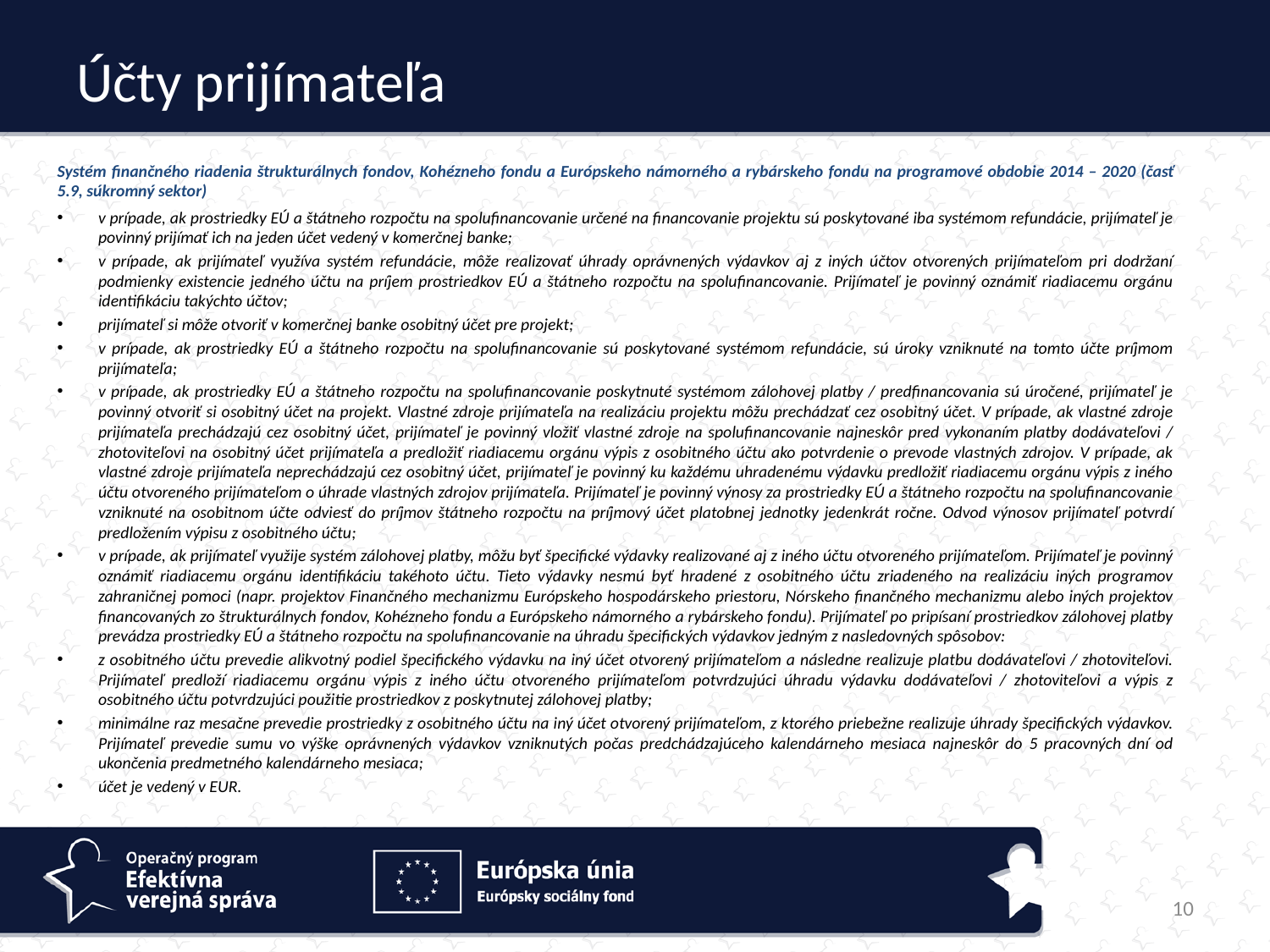

# Účty prijímateľa
Systém finančného riadenia štrukturálnych fondov, Kohézneho fondu a Európskeho námorného a rybárskeho fondu na programové obdobie 2014 – 2020 (časť 5.9, súkromný sektor)
v prípade, ak prostriedky EÚ a štátneho rozpočtu na spolufinancovanie určené na financovanie projektu sú poskytované iba systémom refundácie, prijímateľ je povinný prijímať ich na jeden účet vedený v komerčnej banke;
v prípade, ak prijímateľ využíva systém refundácie, môže realizovať úhrady oprávnených výdavkov aj z iných účtov otvorených prijímateľom pri dodržaní podmienky existencie jedného účtu na príjem prostriedkov EÚ a štátneho rozpočtu na spolufinancovanie. Prijímateľ je povinný oznámiť riadiacemu orgánu identifikáciu takýchto účtov;
prijímateľ si môže otvoriť v komerčnej banke osobitný účet pre projekt;
v prípade, ak prostriedky EÚ a štátneho rozpočtu na spolufinancovanie sú poskytované systémom refundácie, sú úroky vzniknuté na tomto účte príjmom prijímateľa;
v prípade, ak prostriedky EÚ a štátneho rozpočtu na spolufinancovanie poskytnuté systémom zálohovej platby / predfinancovania sú úročené, prijímateľ je povinný otvoriť si osobitný účet na projekt. Vlastné zdroje prijímateľa na realizáciu projektu môžu prechádzať cez osobitný účet. V prípade, ak vlastné zdroje prijímateľa prechádzajú cez osobitný účet, prijímateľ je povinný vložiť vlastné zdroje na spolufinancovanie najneskôr pred vykonaním platby dodávateľovi / zhotoviteľovi na osobitný účet prijímateľa a predložiť riadiacemu orgánu výpis z osobitného účtu ako potvrdenie o prevode vlastných zdrojov. V prípade, ak vlastné zdroje prijímateľa neprechádzajú cez osobitný účet, prijímateľ je povinný ku každému uhradenému výdavku predložiť riadiacemu orgánu výpis z iného účtu otvoreného prijímateľom o úhrade vlastných zdrojov prijímateľa. Prijímateľ je povinný výnosy za prostriedky EÚ a štátneho rozpočtu na spolufinancovanie vzniknuté na osobitnom účte odviesť do príjmov štátneho rozpočtu na príjmový účet platobnej jednotky jedenkrát ročne. Odvod výnosov prijímateľ potvrdí predložením výpisu z osobitného účtu;
v prípade, ak prijímateľ využije systém zálohovej platby, môžu byť špecifické výdavky realizované aj z iného účtu otvoreného prijímateľom. Prijímateľ je povinný oznámiť riadiacemu orgánu identifikáciu takéhoto účtu. Tieto výdavky nesmú byť hradené z osobitného účtu zriadeného na realizáciu iných programov zahraničnej pomoci (napr. projektov Finančného mechanizmu Európskeho hospodárskeho priestoru, Nórskeho finančného mechanizmu alebo iných projektov financovaných zo štrukturálnych fondov, Kohézneho fondu a Európskeho námorného a rybárskeho fondu). Prijímateľ po pripísaní prostriedkov zálohovej platby prevádza prostriedky EÚ a štátneho rozpočtu na spolufinancovanie na úhradu špecifických výdavkov jedným z nasledovných spôsobov:
z osobitného účtu prevedie alikvotný podiel špecifického výdavku na iný účet otvorený prijímateľom a následne realizuje platbu dodávateľovi / zhotoviteľovi. Prijímateľ predloží riadiacemu orgánu výpis z iného účtu otvoreného prijímateľom potvrdzujúci úhradu výdavku dodávateľovi / zhotoviteľovi a výpis z osobitného účtu potvrdzujúci použitie prostriedkov z poskytnutej zálohovej platby;
minimálne raz mesačne prevedie prostriedky z osobitného účtu na iný účet otvorený prijímateľom, z ktorého priebežne realizuje úhrady špecifických výdavkov. Prijímateľ prevedie sumu vo výške oprávnených výdavkov vzniknutých počas predchádzajúceho kalendárneho mesiaca najneskôr do 5 pracovných dní od ukončenia predmetného kalendárneho mesiaca;
účet je vedený v EUR.

10